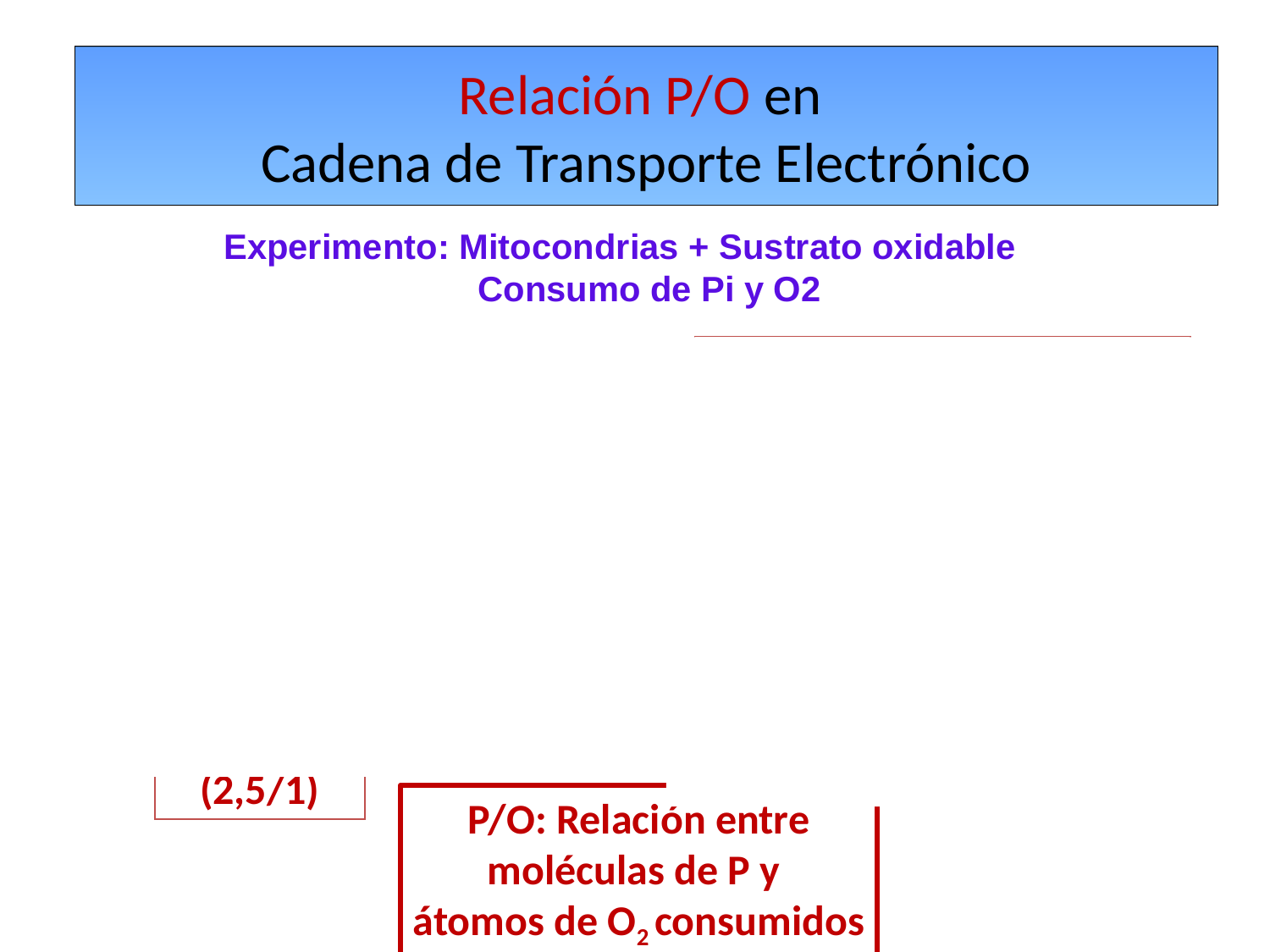

# Relación P/O en Cadena de Transporte Electrónico
Experimento: Mitocondrias + Sustrato oxidable
		Consumo de Pi y O2

Sustrato  oxidable  +
Deshidrogenasa FAD dep.

                FADH2

Sustrato  oxidable  +
Deshidrogenasa NAD dep.

		NADH+H+

e- e-
e- e-
P/O = 2 /1
(1,5/1)
P/O = 3/1                  (2,5/1)
P/O: Relación entre
moléculas de P y
átomos de O2 consumidos